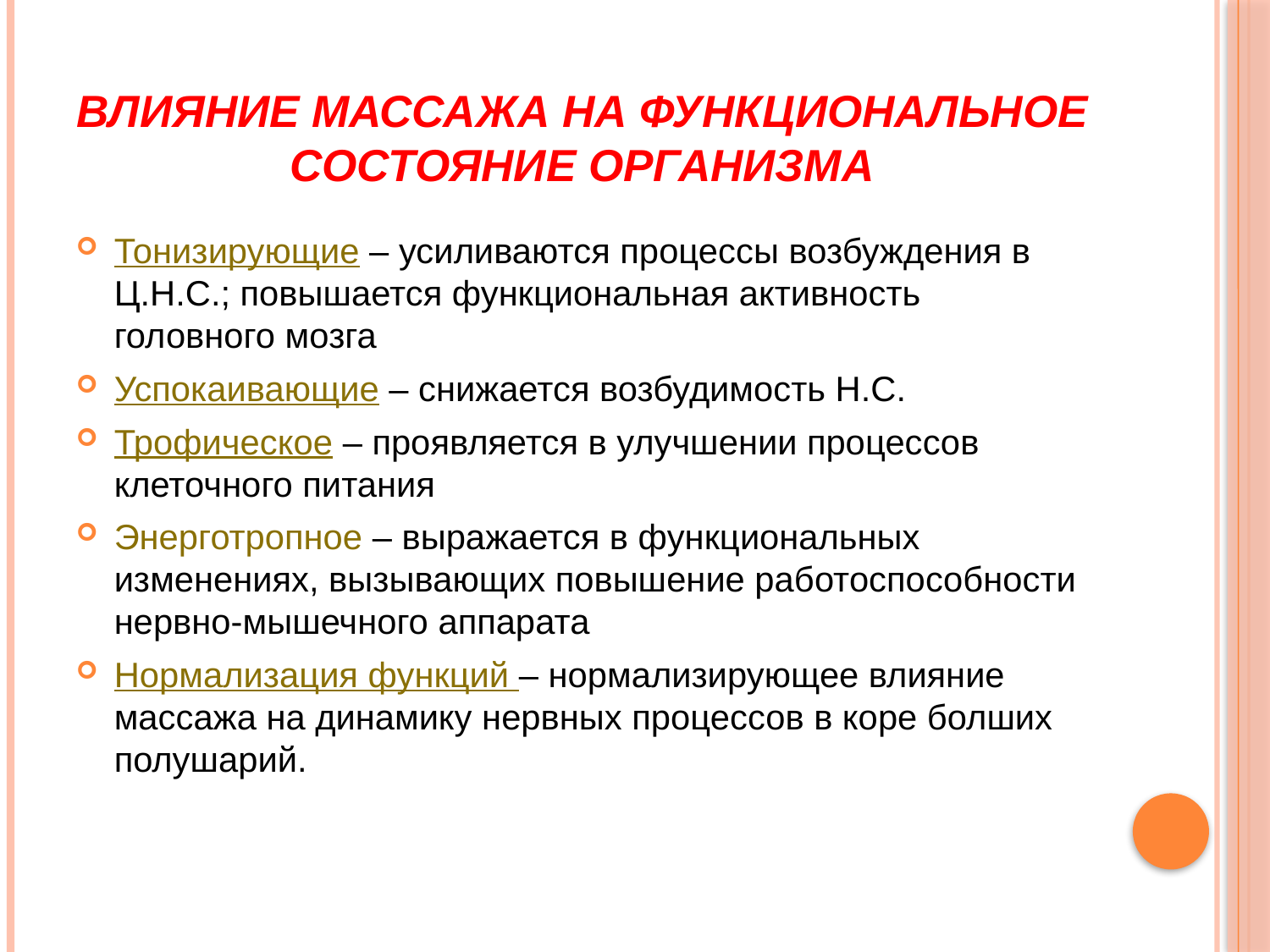

# Влияние массажа на функциональное состояние организма
Тонизирующие – усиливаются процессы возбуждения в Ц.Н.С.; повышается функциональная активность головного мозга
Успокаивающие – снижается возбудимость Н.С.
Трофическое – проявляется в улучшении процессов клеточного питания
Энерготропное – выражается в функциональных изменениях, вызывающих повышение работоспособности нервно-мышечного аппарата
Нормализация функций – нормализирующее влияние массажа на динамику нервных процессов в коре болших полушарий.